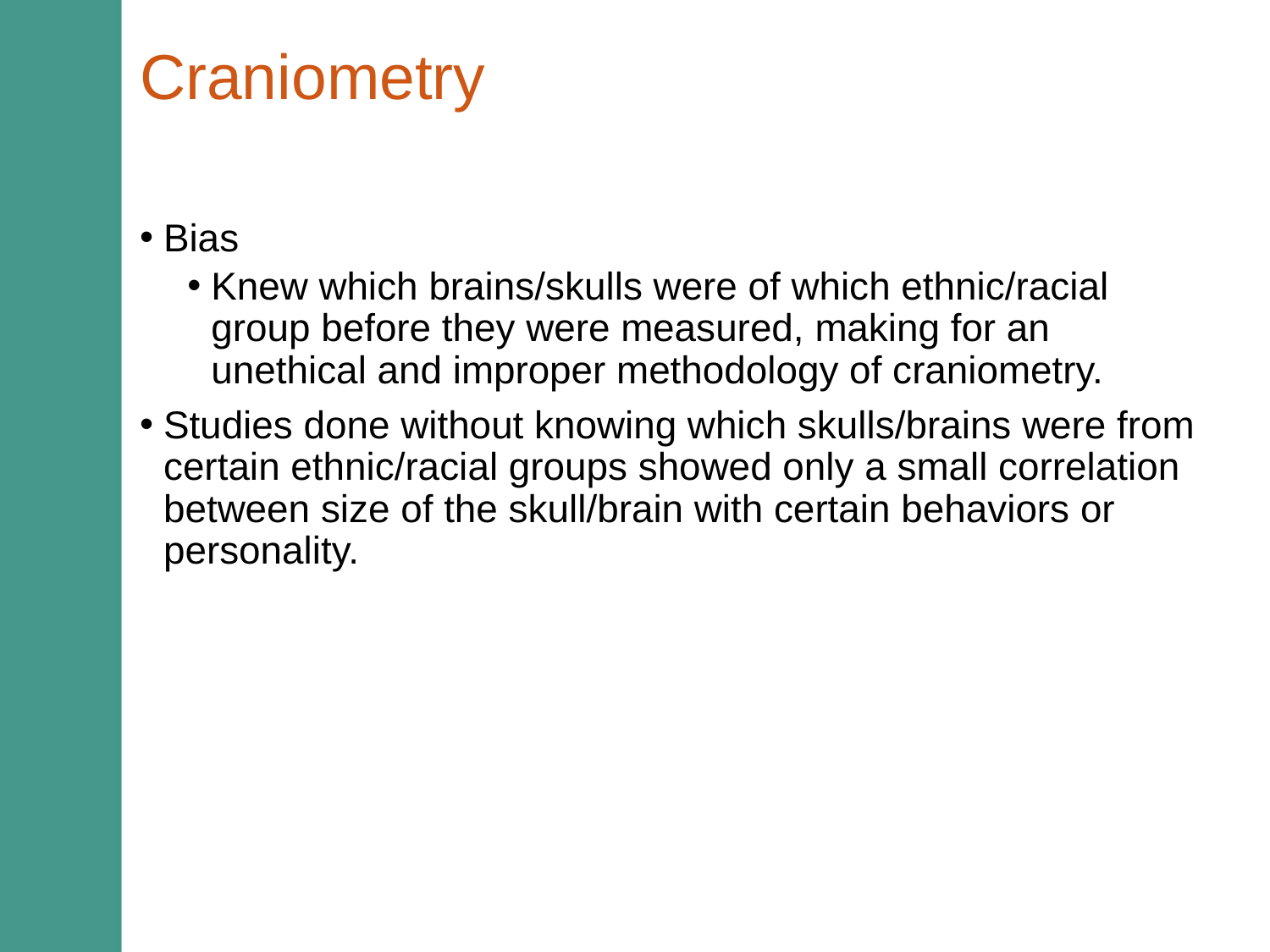

# Craniometry
Bias
Knew which brains/skulls were of which ethnic/racial group before they were measured, making for an unethical and improper methodology of craniometry.
Studies done without knowing which skulls/brains were from certain ethnic/racial groups showed only a small correlation between size of the skull/brain with certain behaviors or personality.